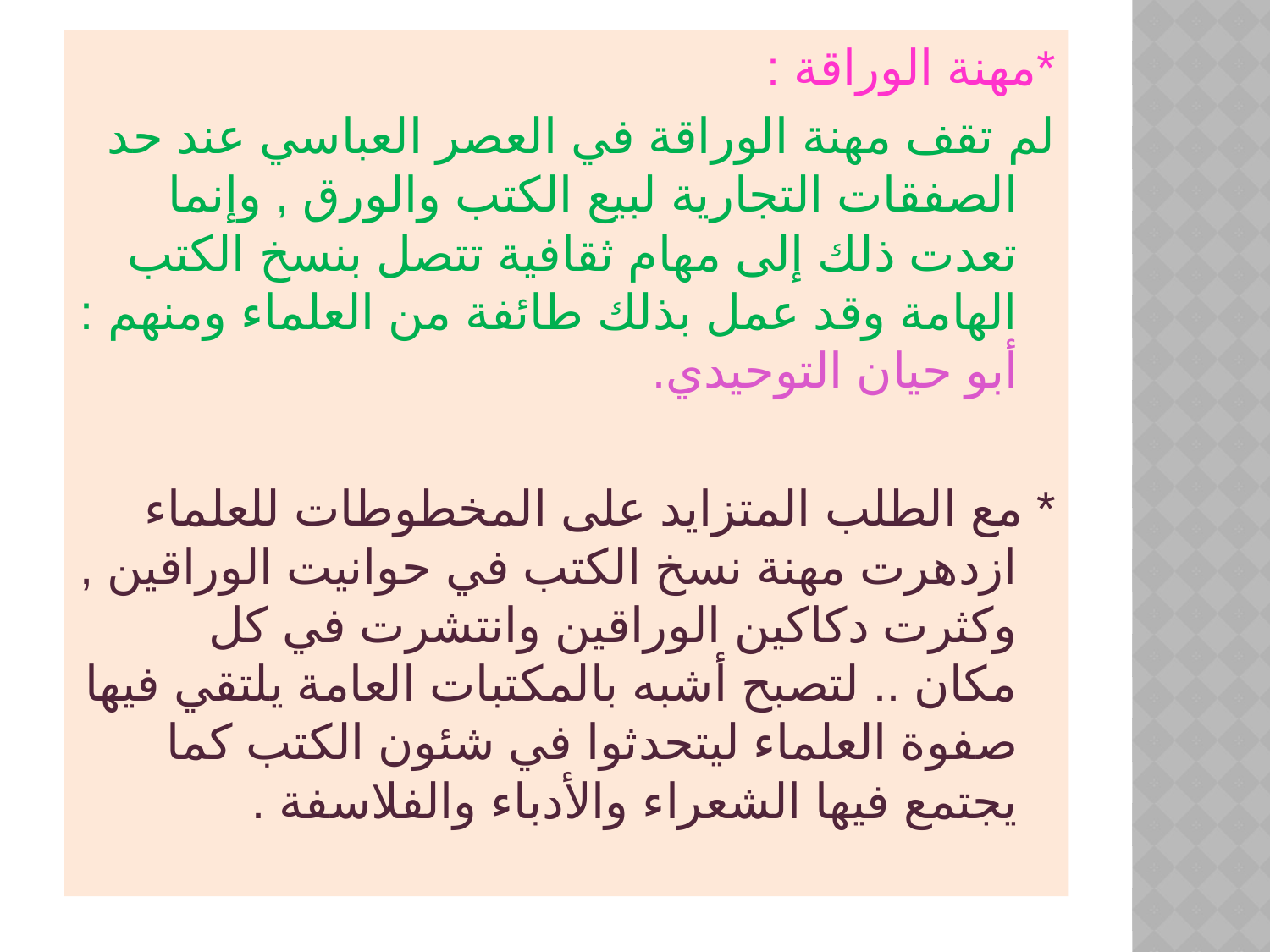

*مهنة الوراقة :
لم تقف مهنة الوراقة في العصر العباسي عند حد الصفقات التجارية لبيع الكتب والورق , وإنما تعدت ذلك إلى مهام ثقافية تتصل بنسخ الكتب الهامة وقد عمل بذلك طائفة من العلماء ومنهم : أبو حيان التوحيدي.

* مع الطلب المتزايد على المخطوطات للعلماء ازدهرت مهنة نسخ الكتب في حوانيت الوراقين , وكثرت دكاكين الوراقين وانتشرت في كل مكان .. لتصبح أشبه بالمكتبات العامة يلتقي فيها صفوة العلماء ليتحدثوا في شئون الكتب كما يجتمع فيها الشعراء والأدباء والفلاسفة .